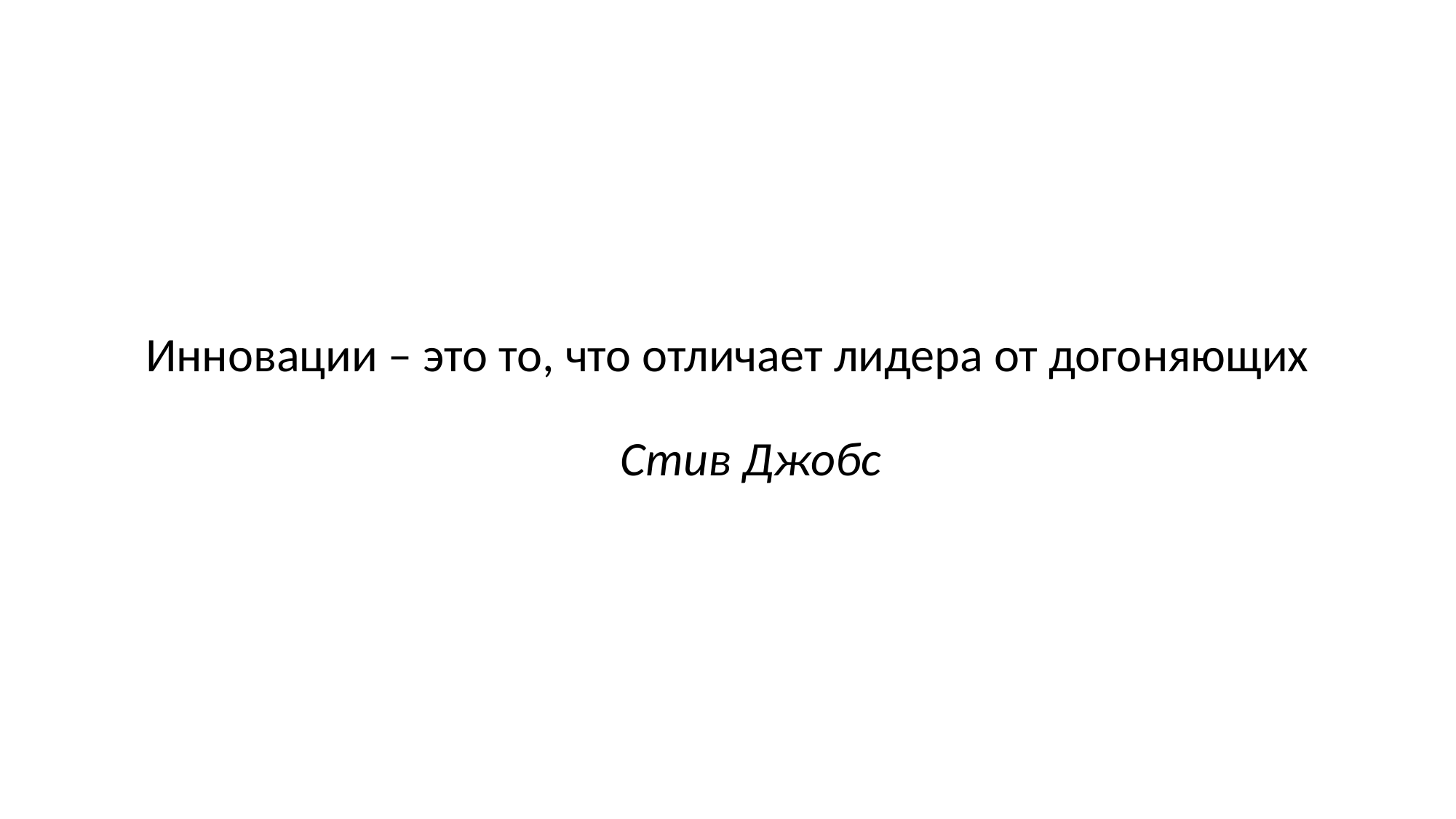

# Инновации – это то, что отличает лидера от догоняющих Стив Джобс